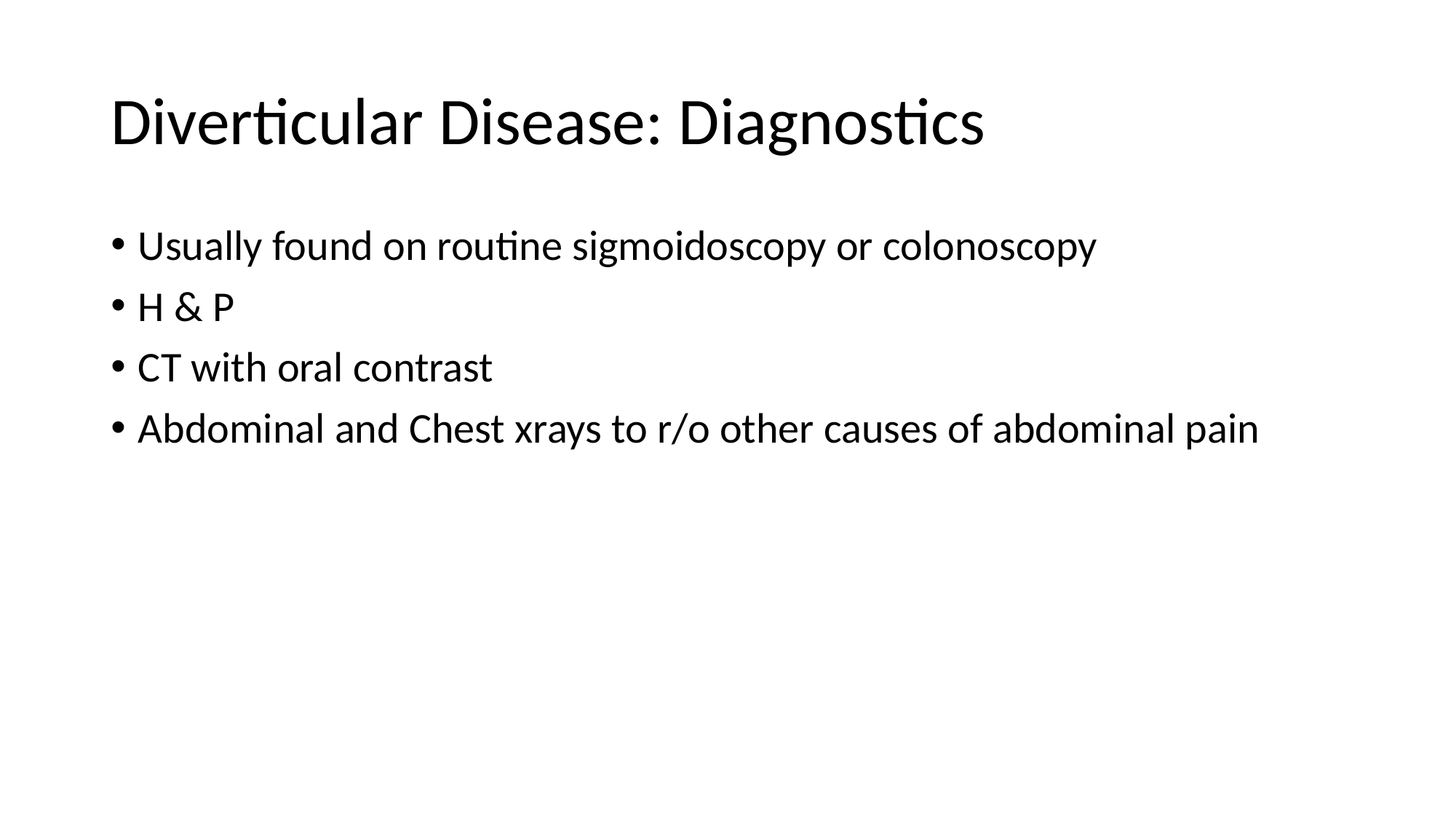

# Diverticular Disease: Diagnostics
Usually found on routine sigmoidoscopy or colonoscopy
H & P
CT with oral contrast
Abdominal and Chest xrays to r/o other causes of abdominal pain